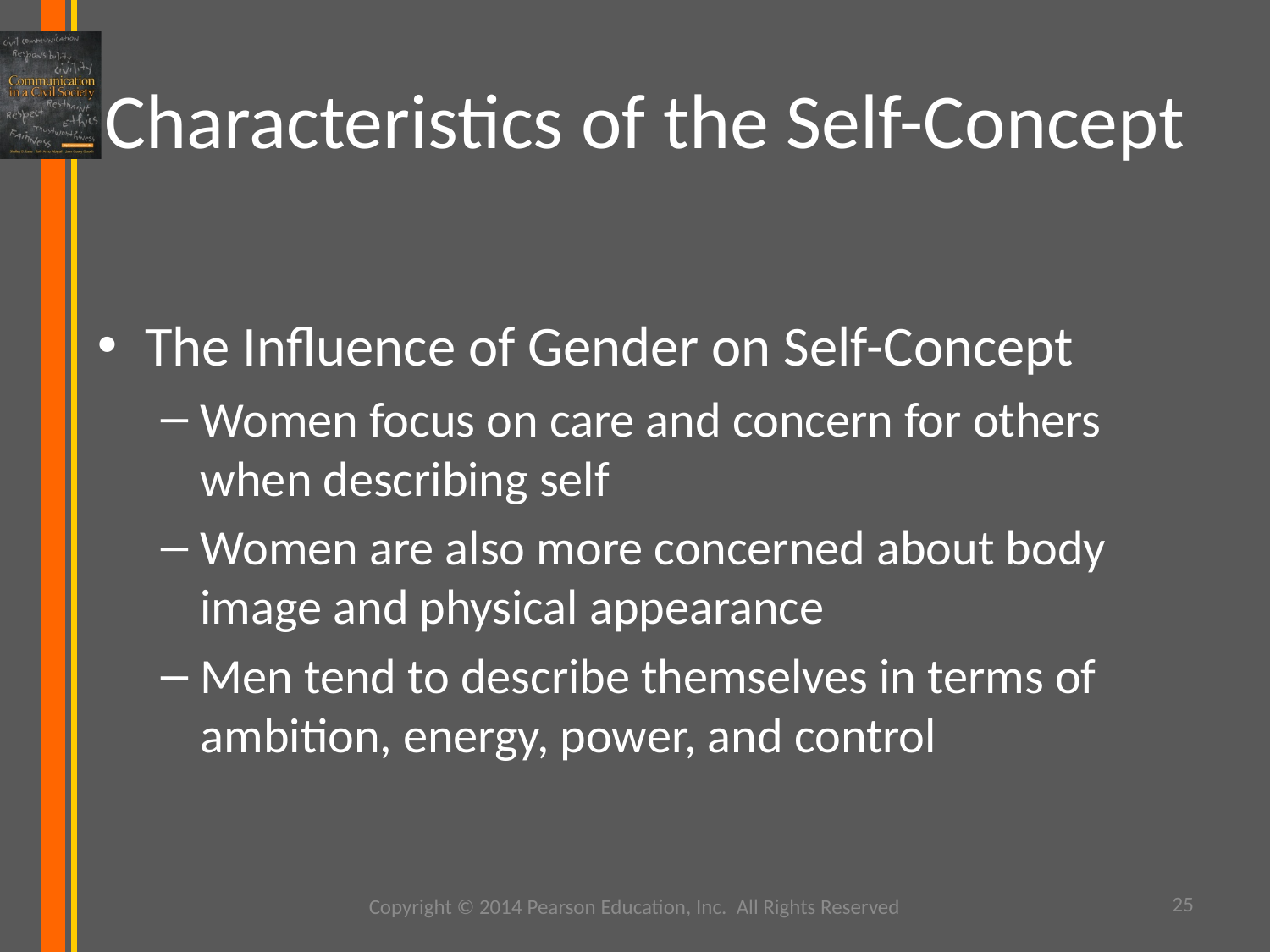

# Characteristics of the Self-Concept
The Influence of Gender on Self-Concept
Women focus on care and concern for others when describing self
Women are also more concerned about body image and physical appearance
Men tend to describe themselves in terms of ambition, energy, power, and control
Copyright © 2014 Pearson Education, Inc.  All Rights Reserved
25